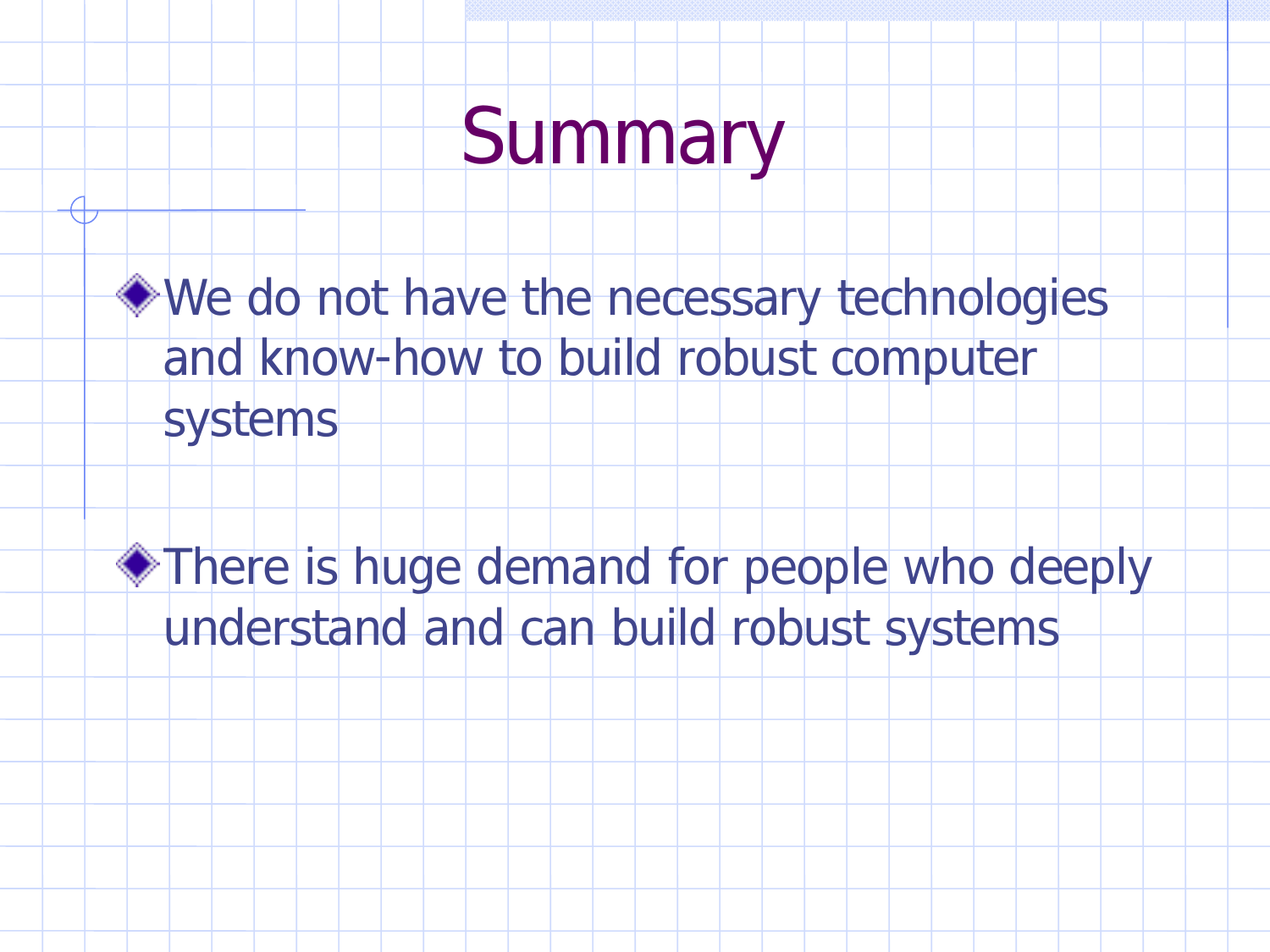

# Summary
We do not have the necessary technologies and know-how to build robust computer systems

There is huge demand for people who deeply understand and can build robust systems